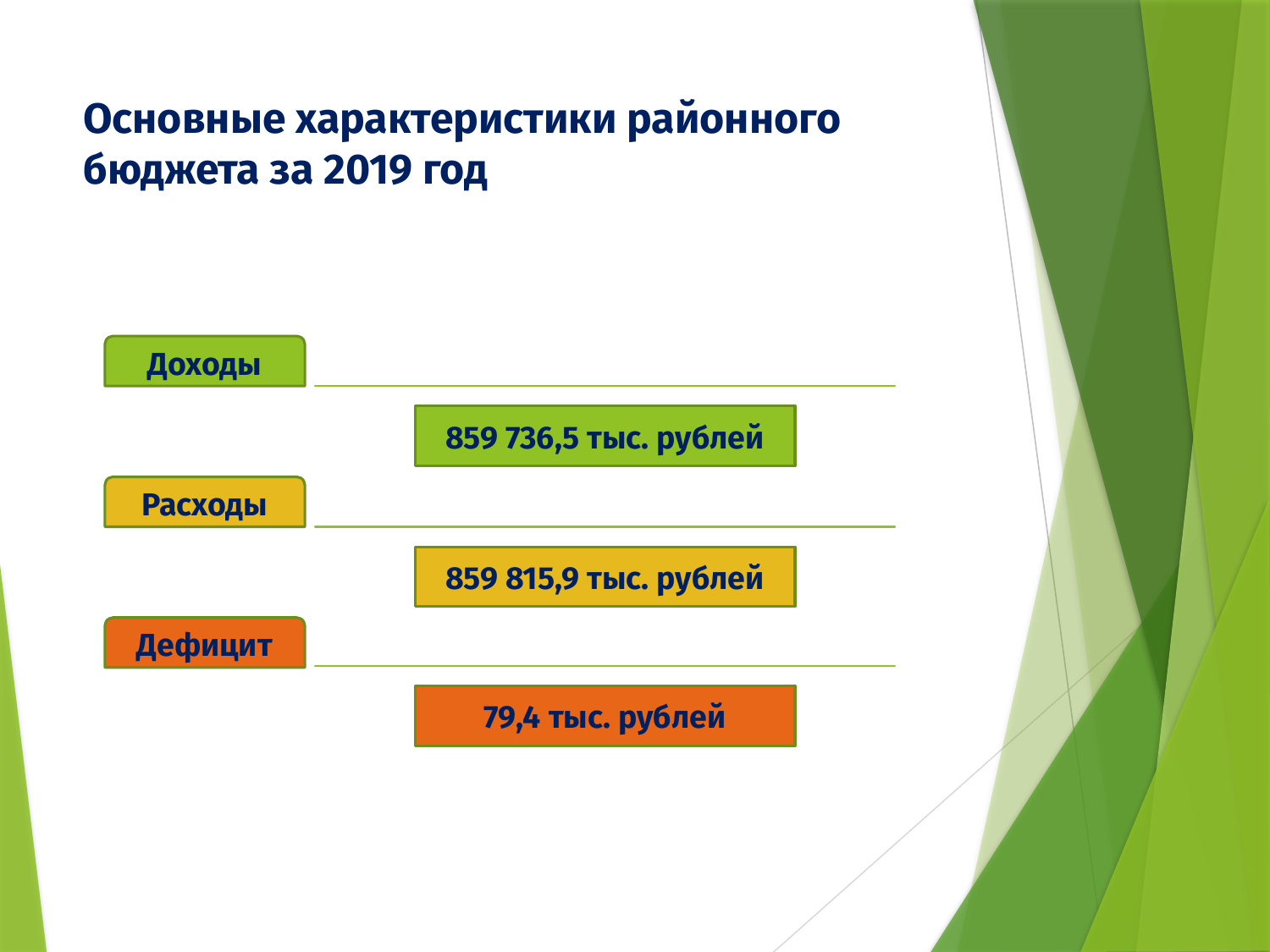

# Основные характеристики районного бюджета за 2019 год

Доходы
859 736,5 тыс. рублей
Расходы
859 815,9 тыс. рублей
Дефицит
79,4 тыс. рублей